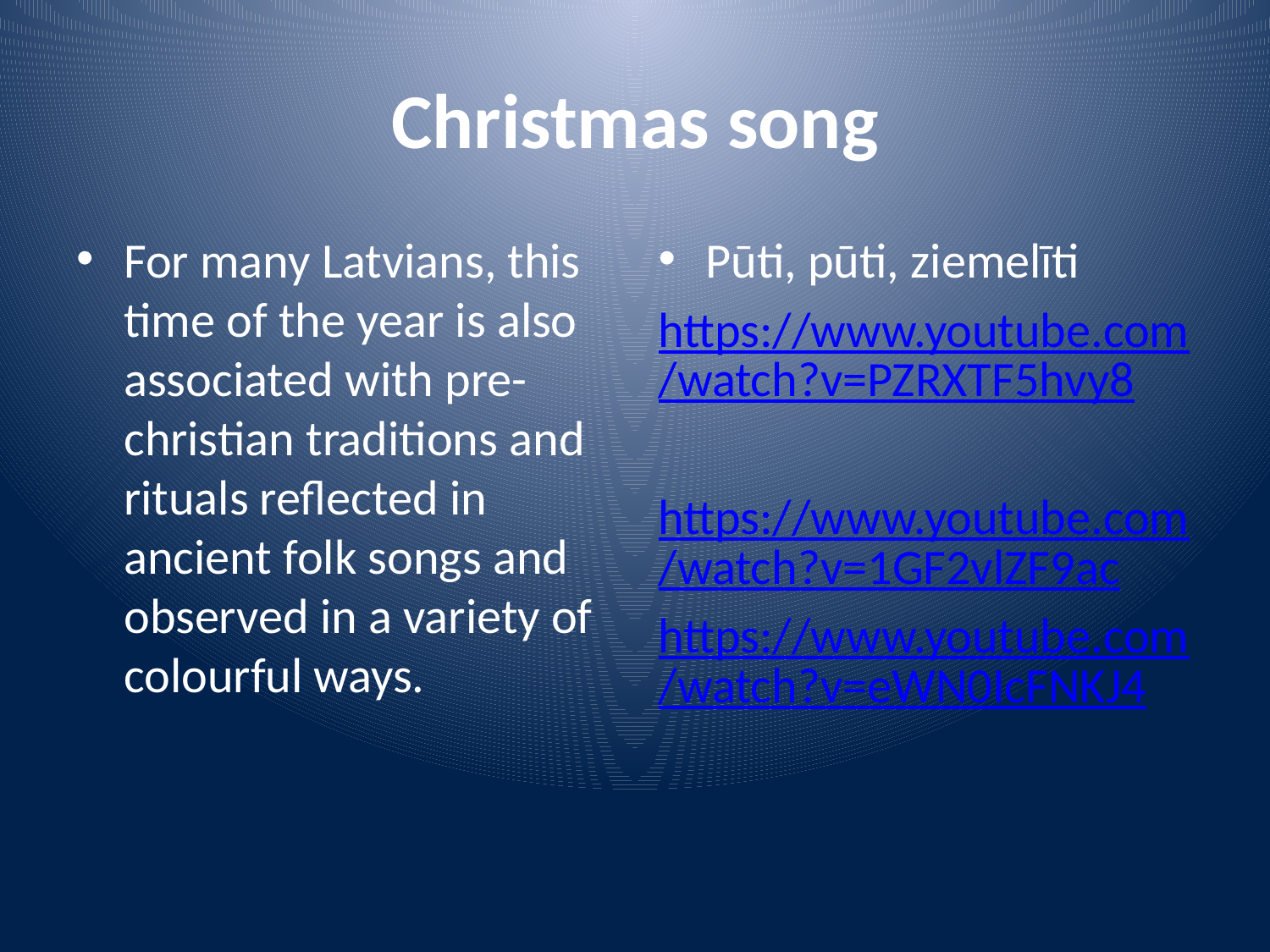

# Christmas song
For many Latvians, this time of the year is also associated with pre- christian traditions and rituals reflected in ancient folk songs and observed in a variety of colourful ways.
Pūti, pūti, ziemelīti
https://www.youtube.com/watch?v=PZRXTF5hvy8

https://www.youtube.com/watch?v=1GF2vlZF9ac
https://www.youtube.com/watch?v=eWN0IcFNKJ4